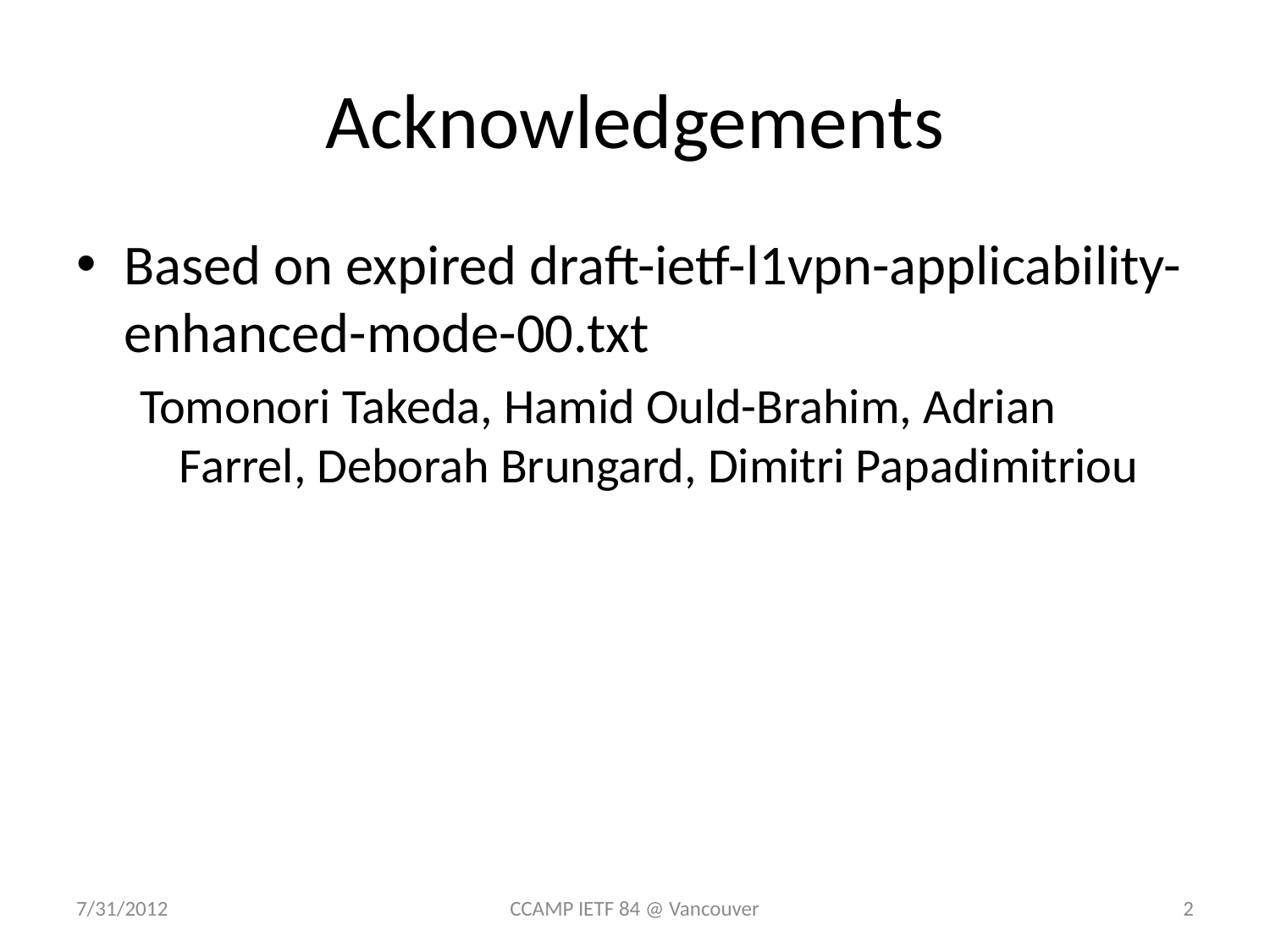

# Acknowledgements
Based on expired draft-ietf-l1vpn-applicability-enhanced-mode-00.txt
Tomonori Takeda, Hamid Ould-Brahim, Adrian Farrel, Deborah Brungard, Dimitri Papadimitriou
7/31/2012
CCAMP IETF 84 @ Vancouver
2